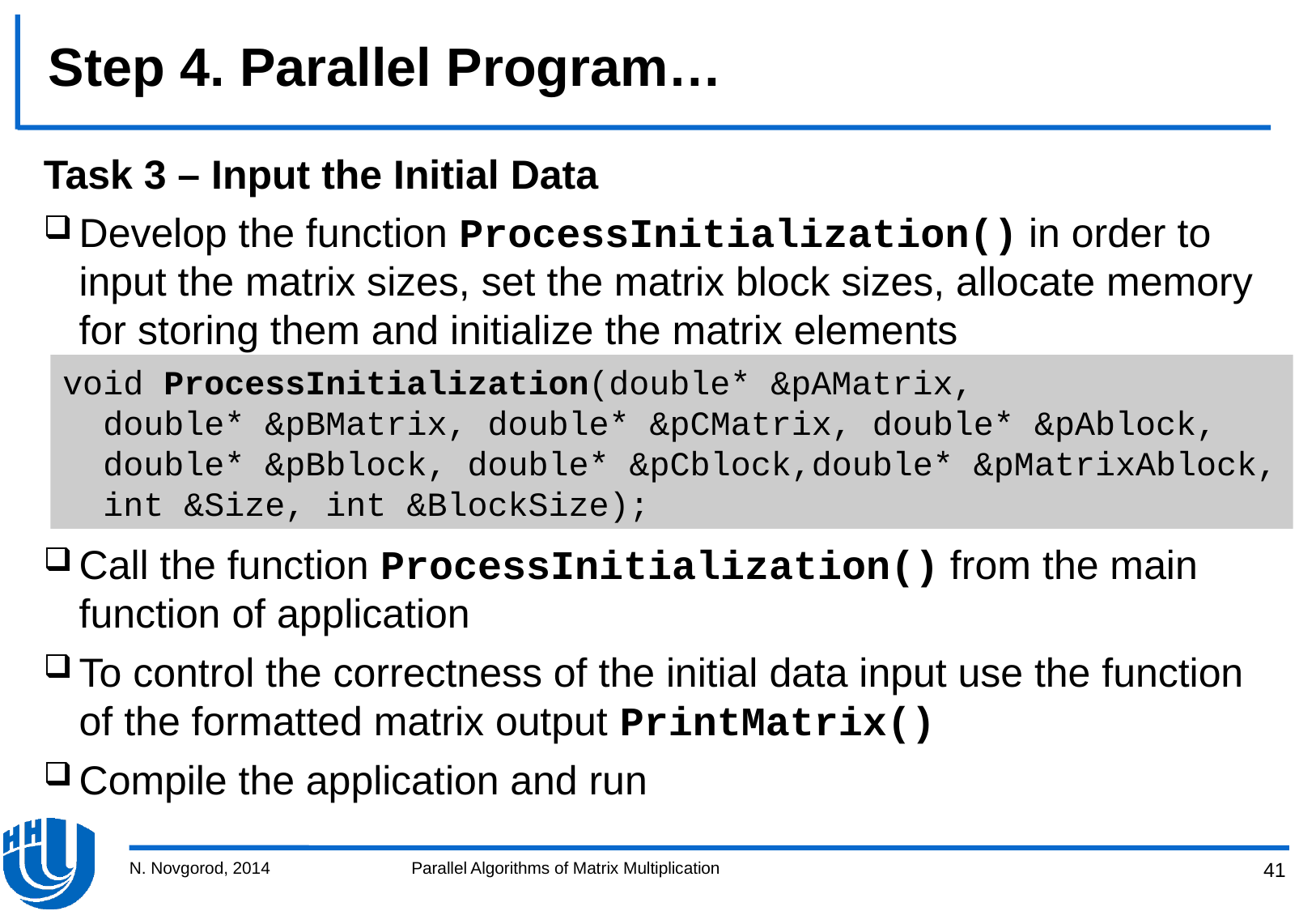

# Step 4. Parallel Program…
Task 3 – Input the Initial Data
Develop the function ProcessInitialization() in order to input the matrix sizes, set the matrix block sizes, allocate memory for storing them and initialize the matrix elements

Call the function ProcessInitialization() from the main function of application
To control the correctness of the initial data input use the function of the formatted matrix output PrintMatrix()
Compile the application and run
void ProcessInitialization(double* &pAMatrix,
  double* &pBMatrix, double* &pCMatrix, double* &pAblock,
  double* &pBblock, double* &pCblock,double* &pMatrixAblock,
  int &Size, int &BlockSize);
N. Novgorod, 2014
Parallel Algorithms of Matrix Multiplication
41